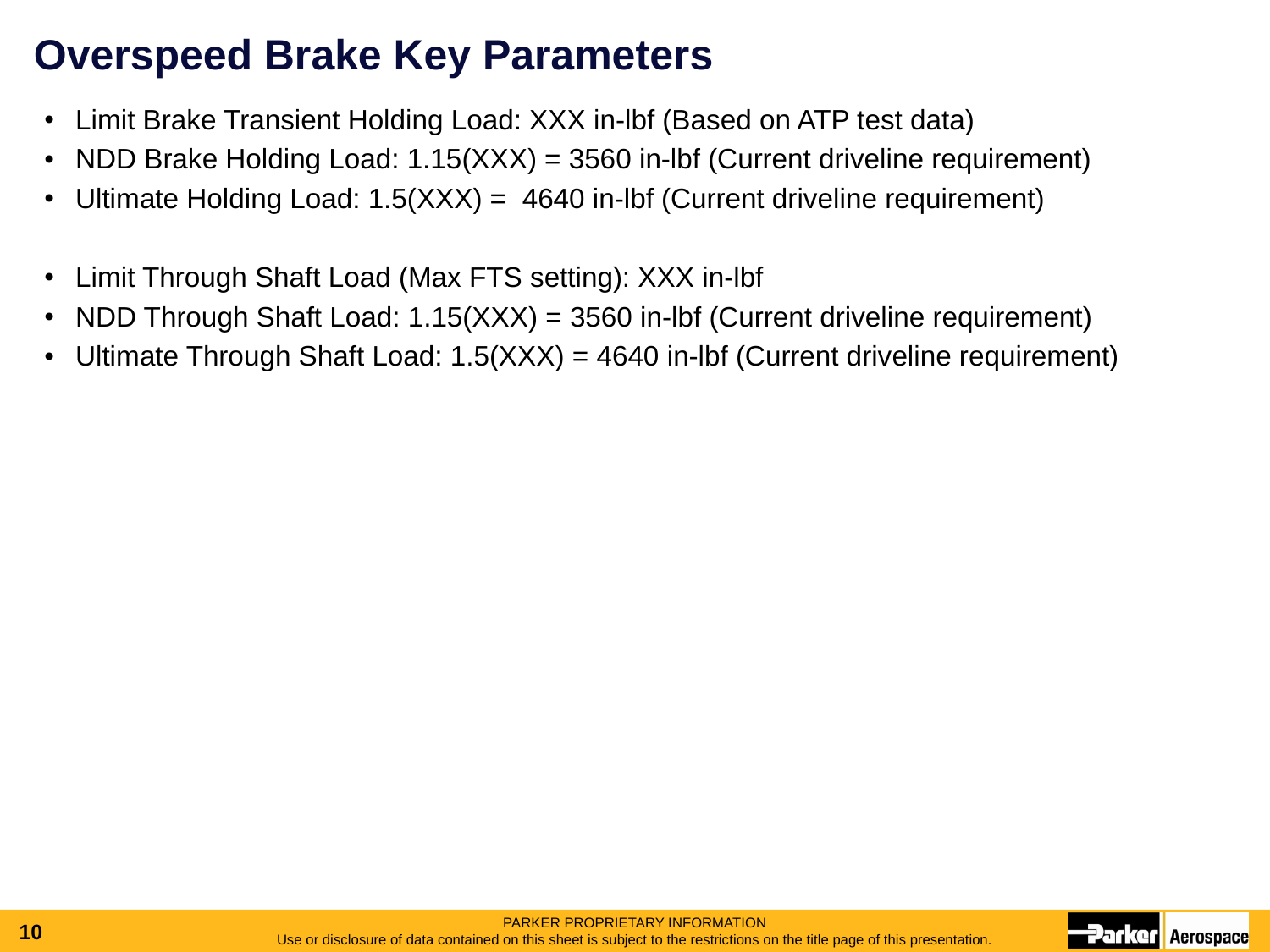

# Overspeed Brake Key Parameters
Limit Brake Transient Holding Load: XXX in-lbf (Based on ATP test data)
NDD Brake Holding Load: 1.15(XXX) = 3560 in-lbf (Current driveline requirement)
Ultimate Holding Load: 1.5(XXX) =  4640 in-lbf (Current driveline requirement)

Limit Through Shaft Load (Max FTS setting): XXX in-lbf
NDD Through Shaft Load: 1.15(XXX) = 3560 in-lbf (Current driveline requirement)
Ultimate Through Shaft Load: 1.5(XXX) = 4640 in-lbf (Current driveline requirement)